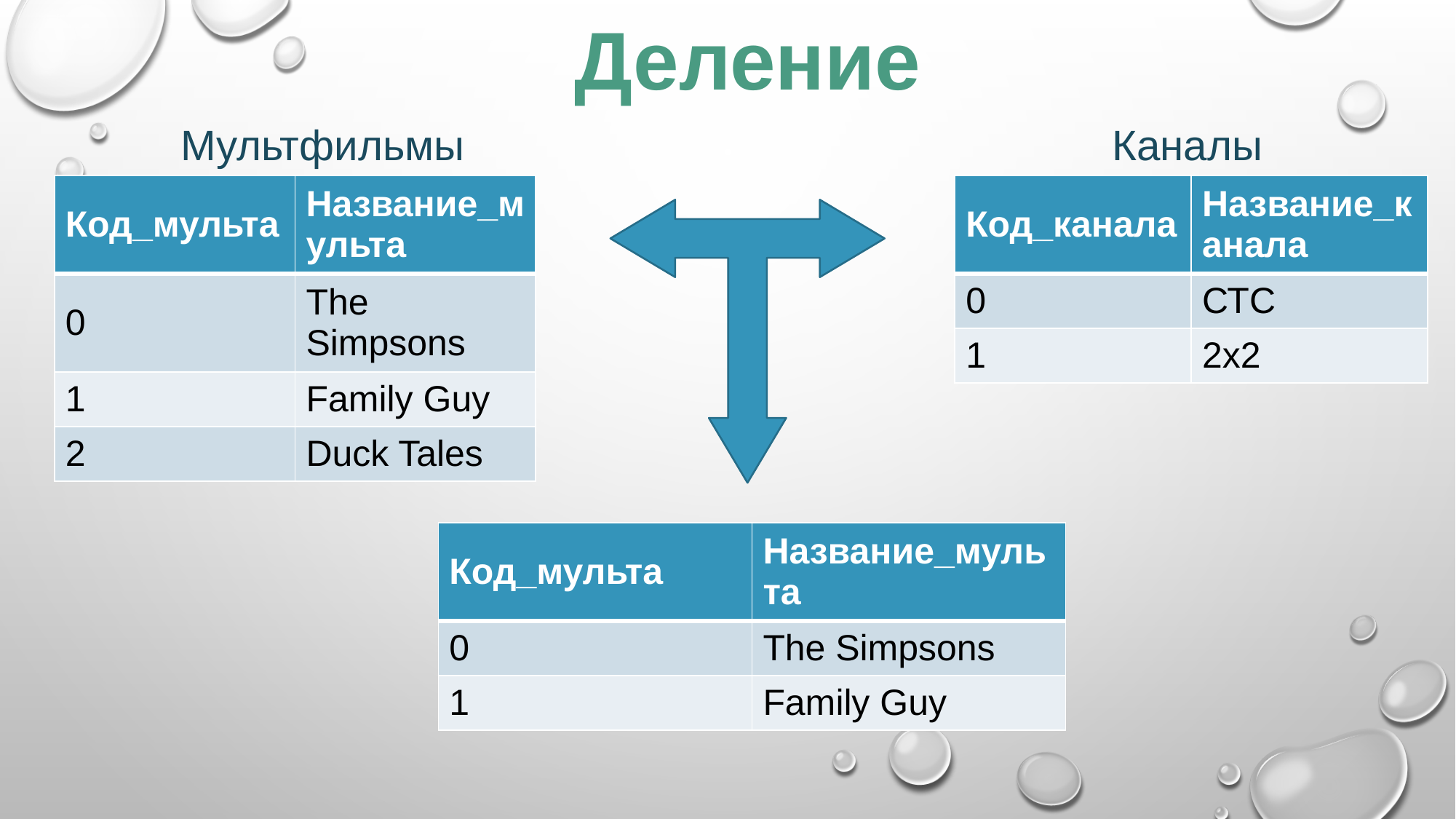

Деление
Каналы
Мультфильмы
| Код\_мульта | Название\_мульта |
| --- | --- |
| 0 | The Simpsons |
| 1 | Family Guy |
| 2 | Duck Tales |
| Код\_канала | Название\_канала |
| --- | --- |
| 0 | СТС |
| 1 | 2х2 |

| Код\_мульта | Название\_мульта |
| --- | --- |
| 0 | The Simpsons |
| 1 | Family Guy |